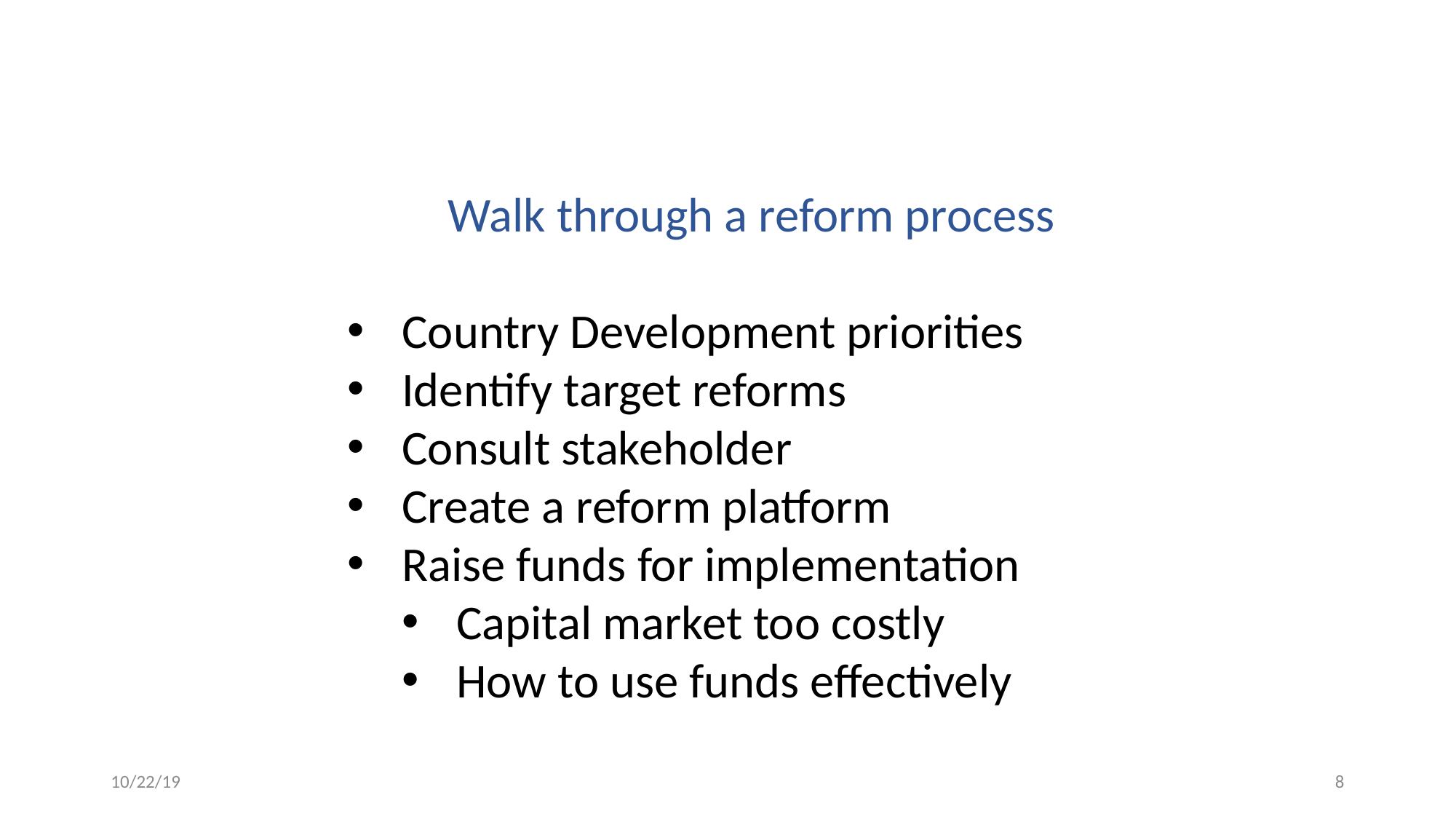

Walk through a reform process

Country Development priorities
Identify target reforms
Consult stakeholder
Create a reform platform
Raise funds for implementation
Capital market too costly
How to use funds effectively
10/22/19

8